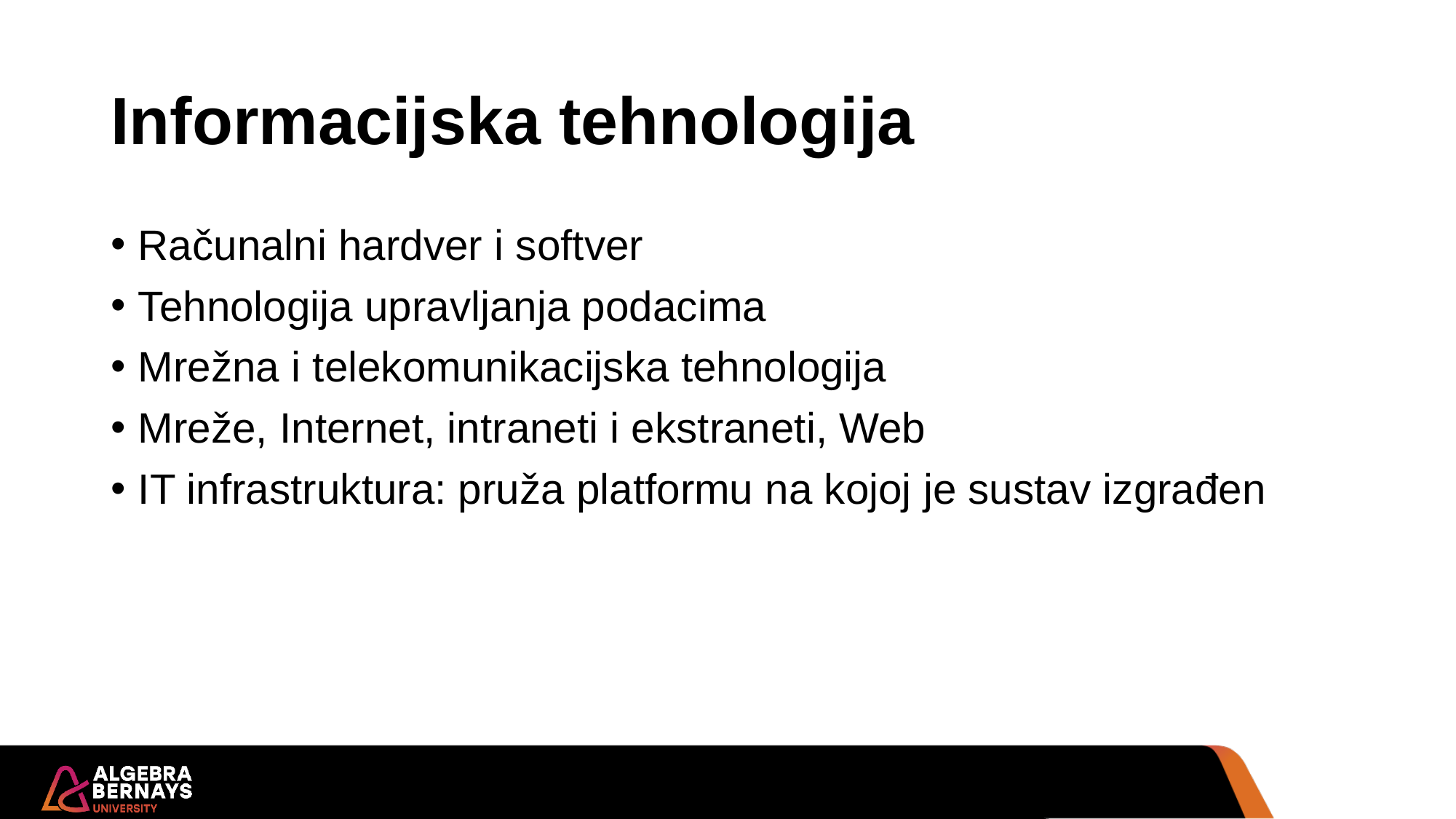

# Informacijska tehnologija
Računalni hardver i softver
Tehnologija upravljanja podacima
Mrežna i telekomunikacijska tehnologija
Mreže, Internet, intraneti i ekstraneti, Web
IT infrastruktura: pruža platformu na kojoj je sustav izgrađen